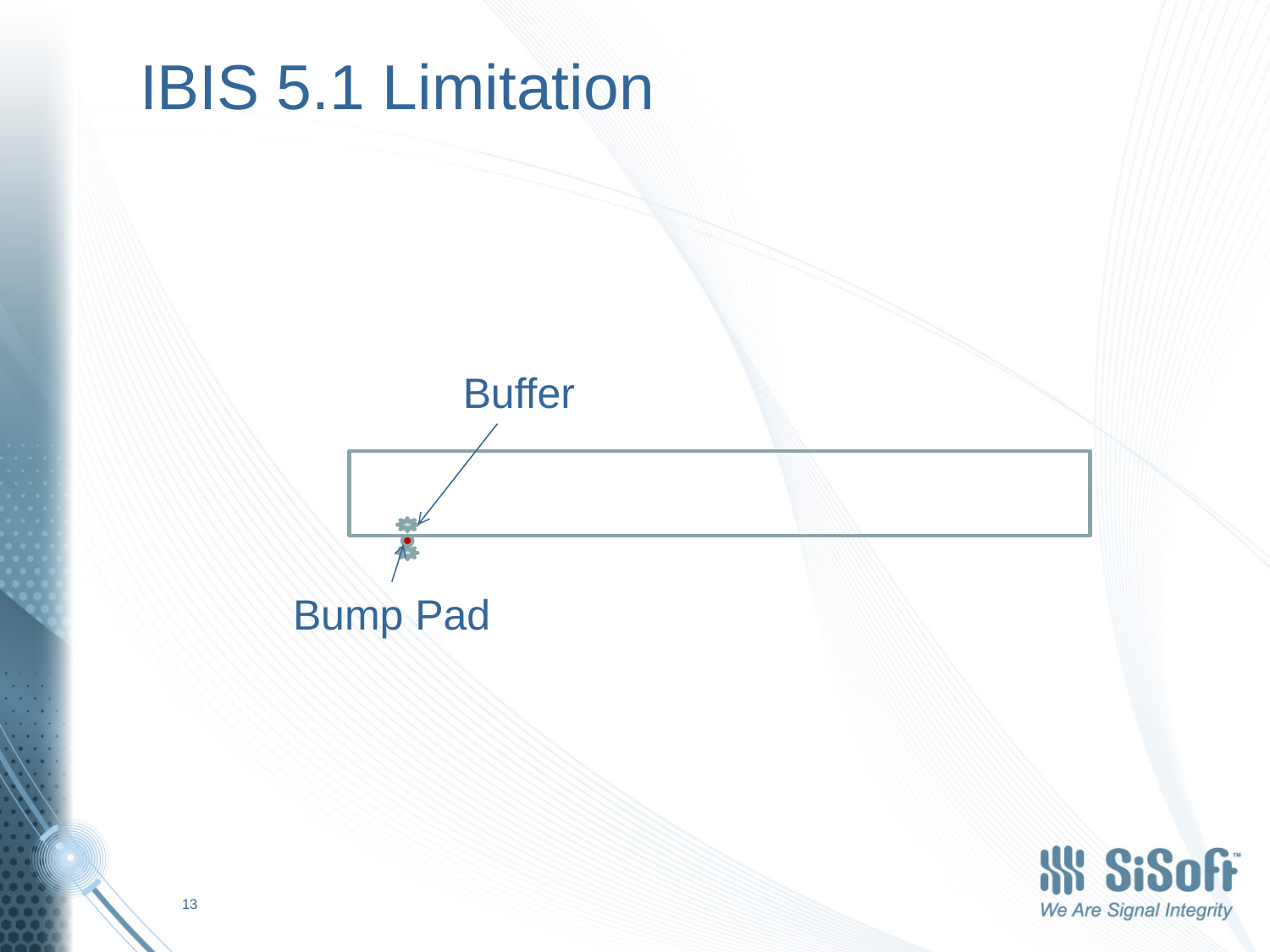

# IBIS 5.1 Limitation
Buffer

Bump Pad
13